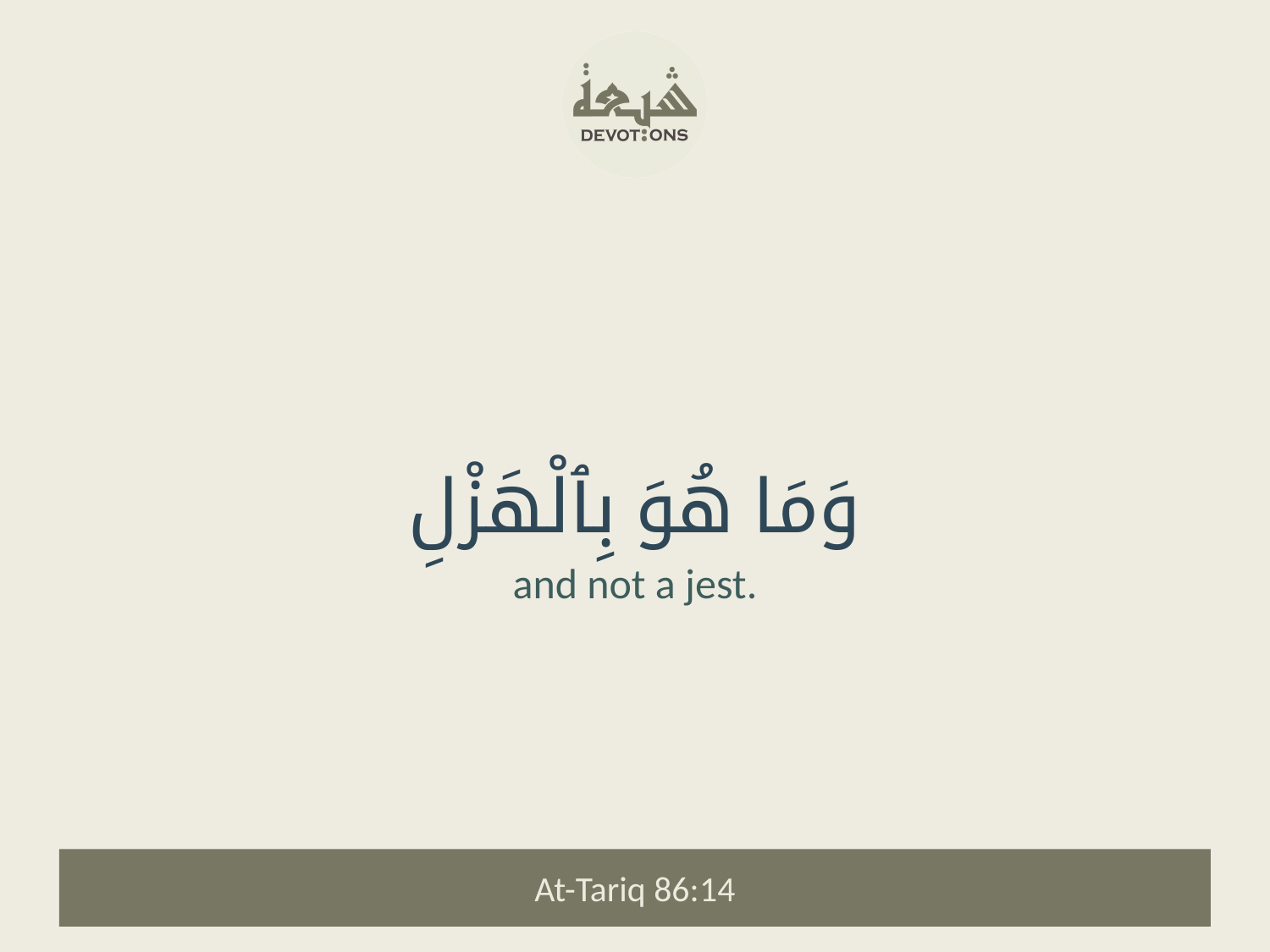

وَمَا هُوَ بِٱلْهَزْلِ
and not a jest.
At-Tariq 86:14